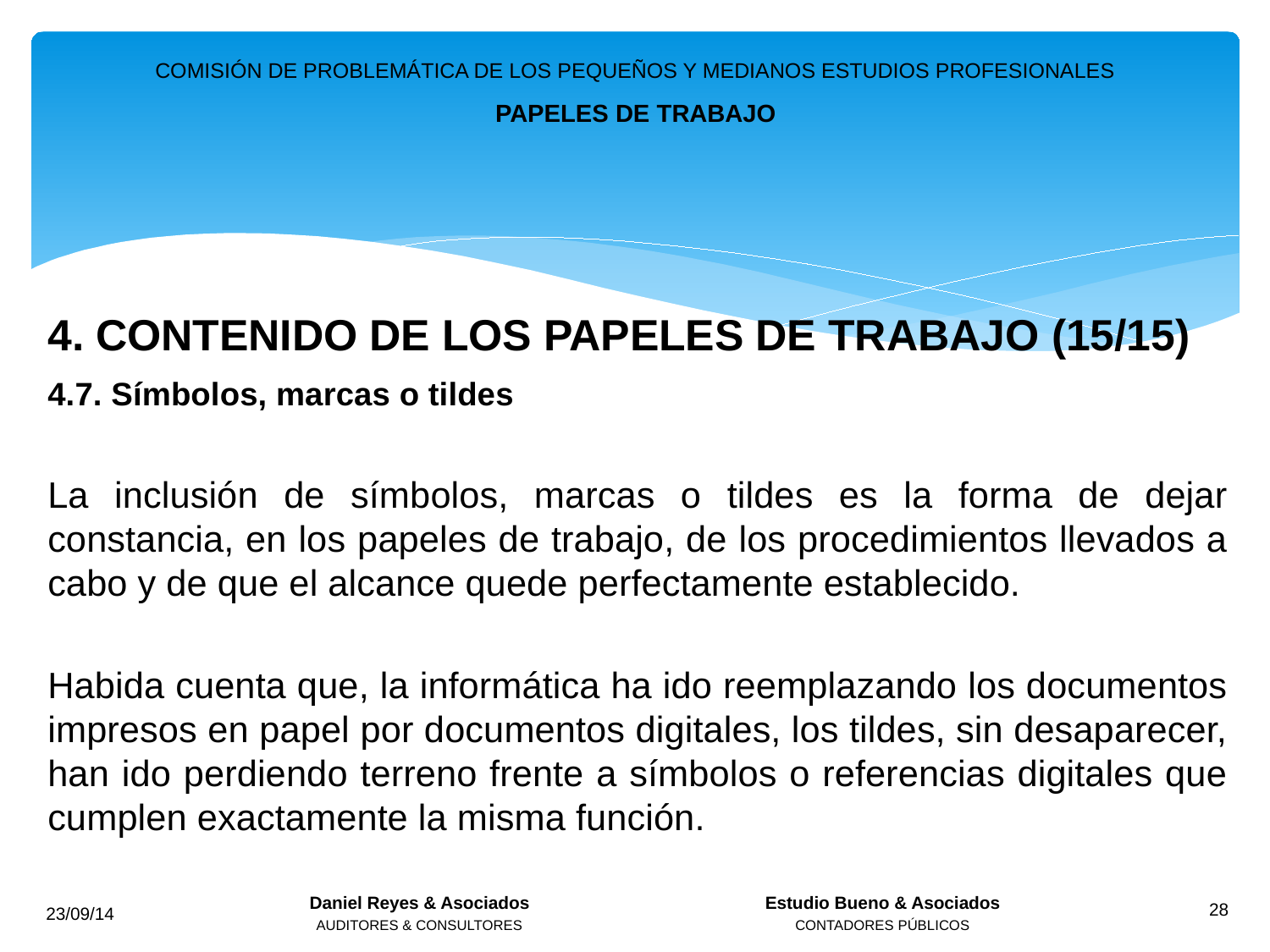

COMISIÓN DE PROBLEMÁTICA DE LOS PEQUEÑOS Y MEDIANOS ESTUDIOS PROFESIONALES
PAPELES DE TRABAJO
4. CONTENIDO DE LOS PAPELES DE TRABAJO (15/15)
4.7. Símbolos, marcas o tildes

La inclusión de símbolos, marcas o tildes es la forma de dejar constancia, en los papeles de trabajo, de los procedimientos llevados a cabo y de que el alcance quede perfectamente establecido.

Habida cuenta que, la informática ha ido reemplazando los documentos impresos en papel por documentos digitales, los tildes, sin desaparecer, han ido perdiendo terreno frente a símbolos o referencias digitales que cumplen exactamente la misma función.
Daniel Reyes & Asociados
AUDITORES & CONSULTORES
Estudio Bueno & Asociados
CONTADORES PÚBLICOS
23/09/14
28